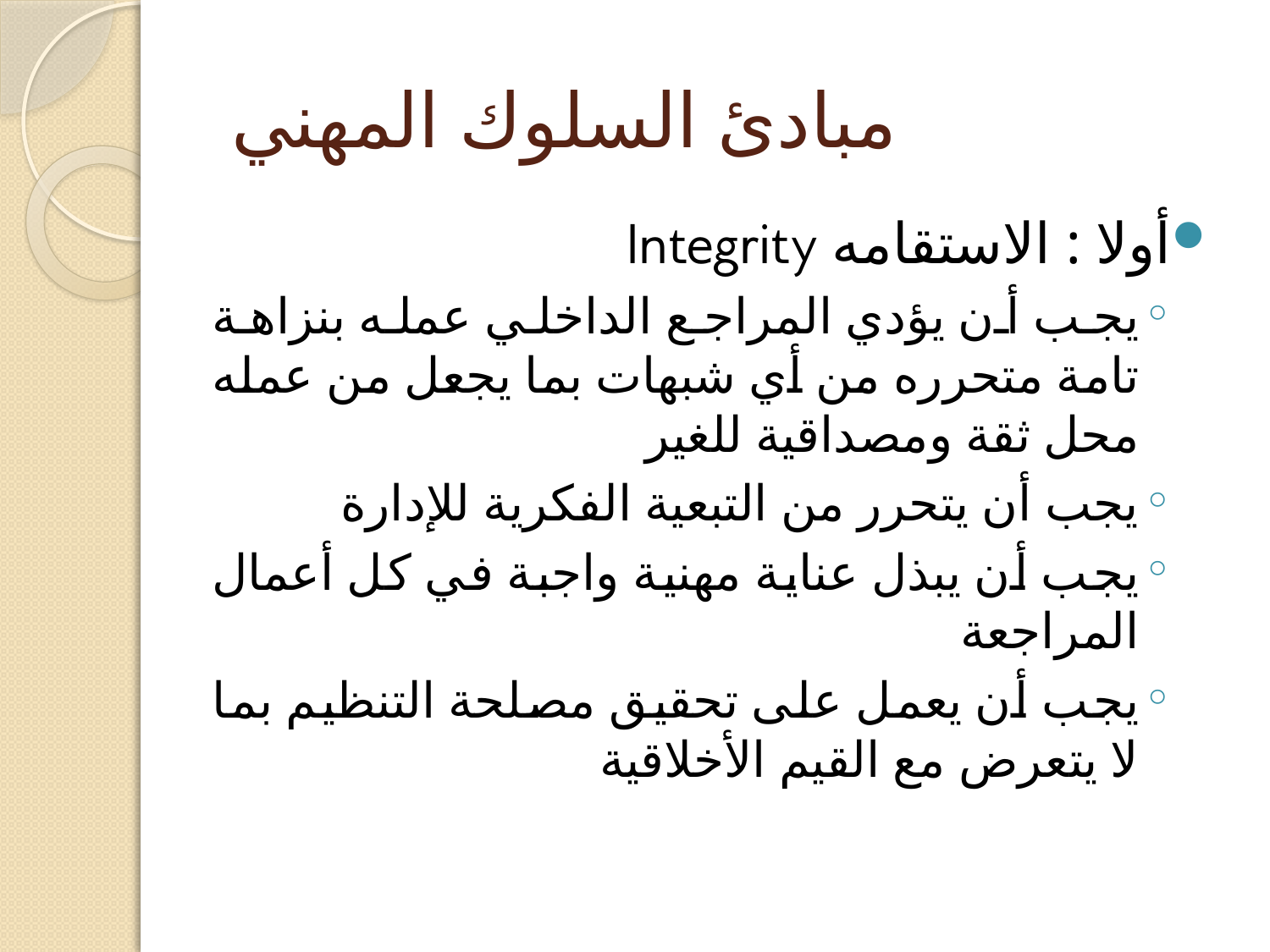

# مبادئ السلوك المهني
أولا : الاستقامه Integrity
يجب أن يؤدي المراجع الداخلي عمله بنزاهة تامة متحرره من أي شبهات بما يجعل من عمله محل ثقة ومصداقية للغير
يجب أن يتحرر من التبعية الفكرية للإدارة
يجب أن يبذل عناية مهنية واجبة في كل أعمال المراجعة
يجب أن يعمل على تحقيق مصلحة التنظيم بما لا يتعرض مع القيم الأخلاقية